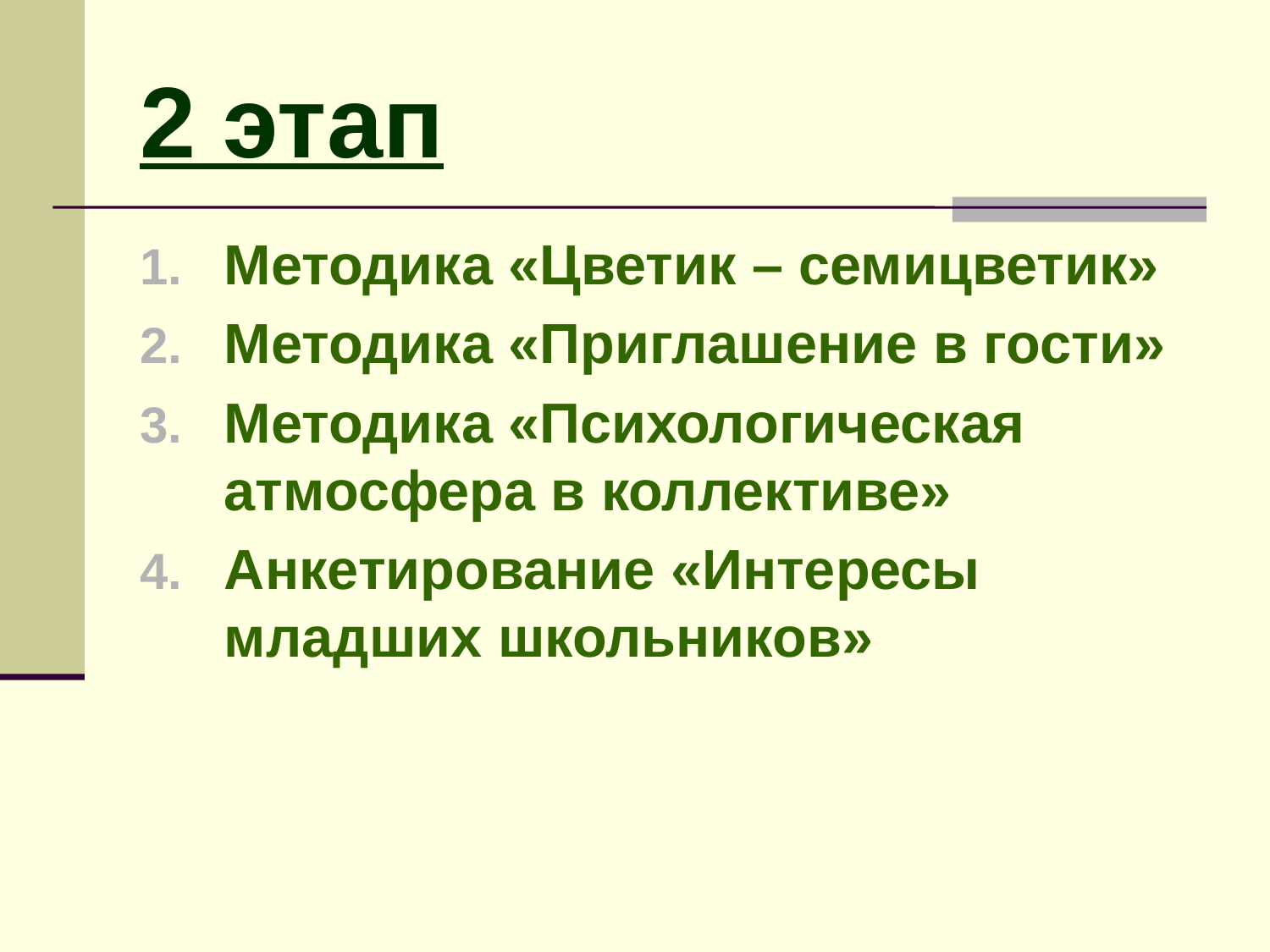

# 2 этап
Методика «Цветик – семицветик»
Методика «Приглашение в гости»
Методика «Психологическая атмосфера в коллективе»
Анкетирование «Интересы младших школьников»